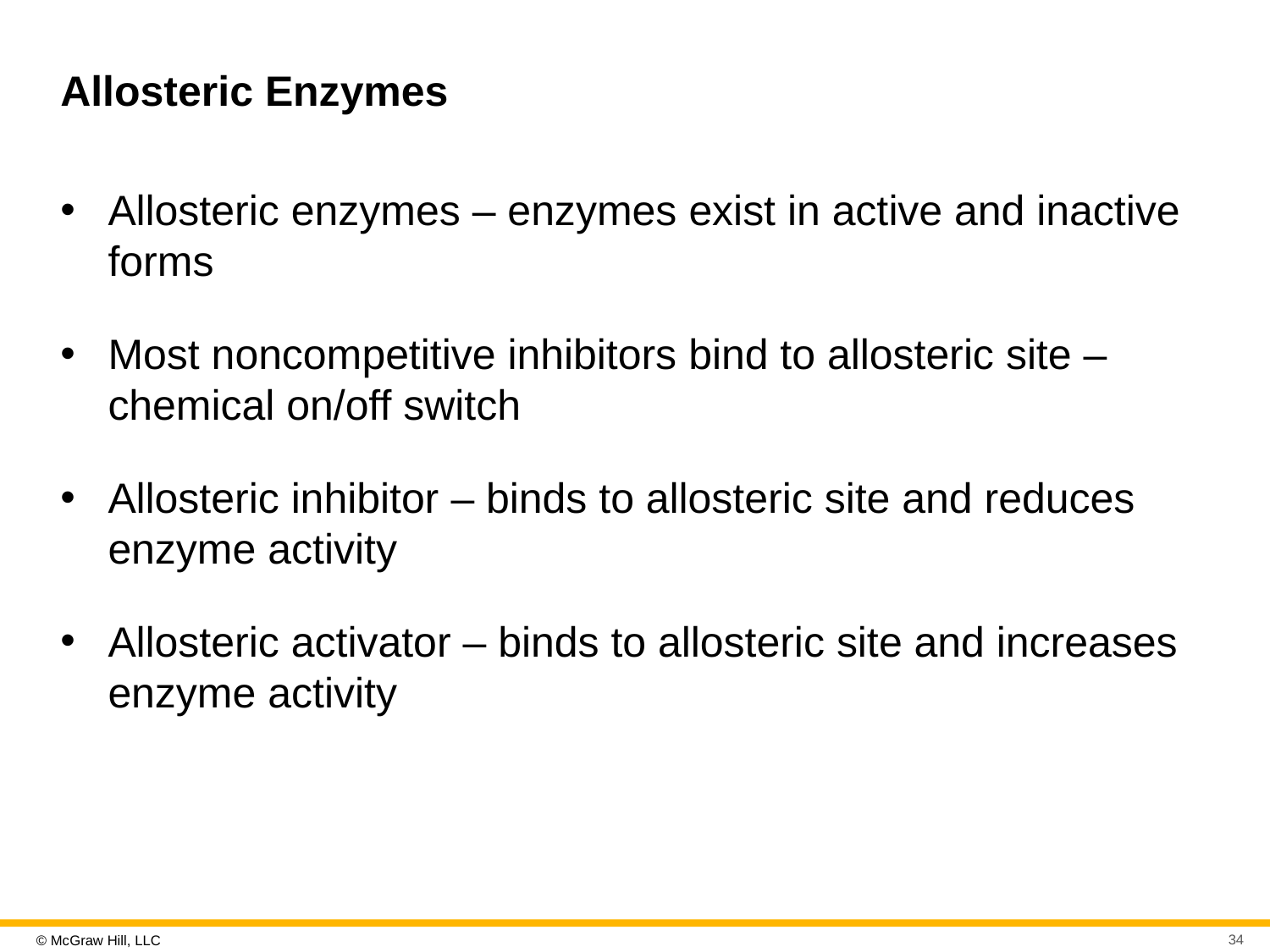

# Allosteric Enzymes
Allosteric enzymes – enzymes exist in active and inactive forms
Most noncompetitive inhibitors bind to allosteric site – chemical on/off switch
Allosteric inhibitor – binds to allosteric site and reduces enzyme activity
Allosteric activator – binds to allosteric site and increases enzyme activity
34